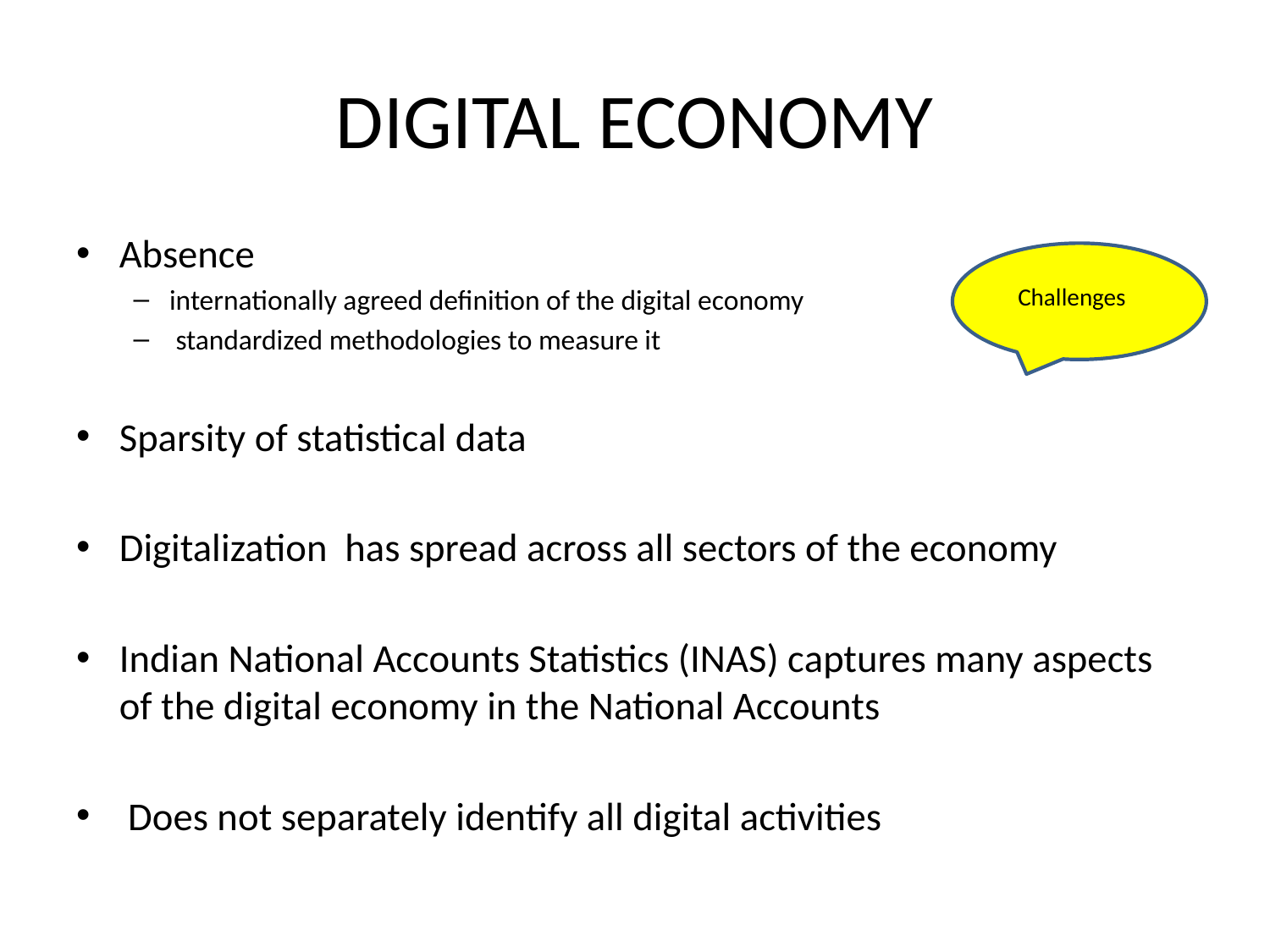

# DIGITAL ECONOMY
Absence
internationally agreed definition of the digital economy
 standardized methodologies to measure it

Sparsity of statistical data

Digitalization  has spread across all sectors of the economy

Indian National Accounts Statistics (INAS) captures many aspects of the digital economy in the National Accounts

 Does not separately identify all digital activities

Challenges